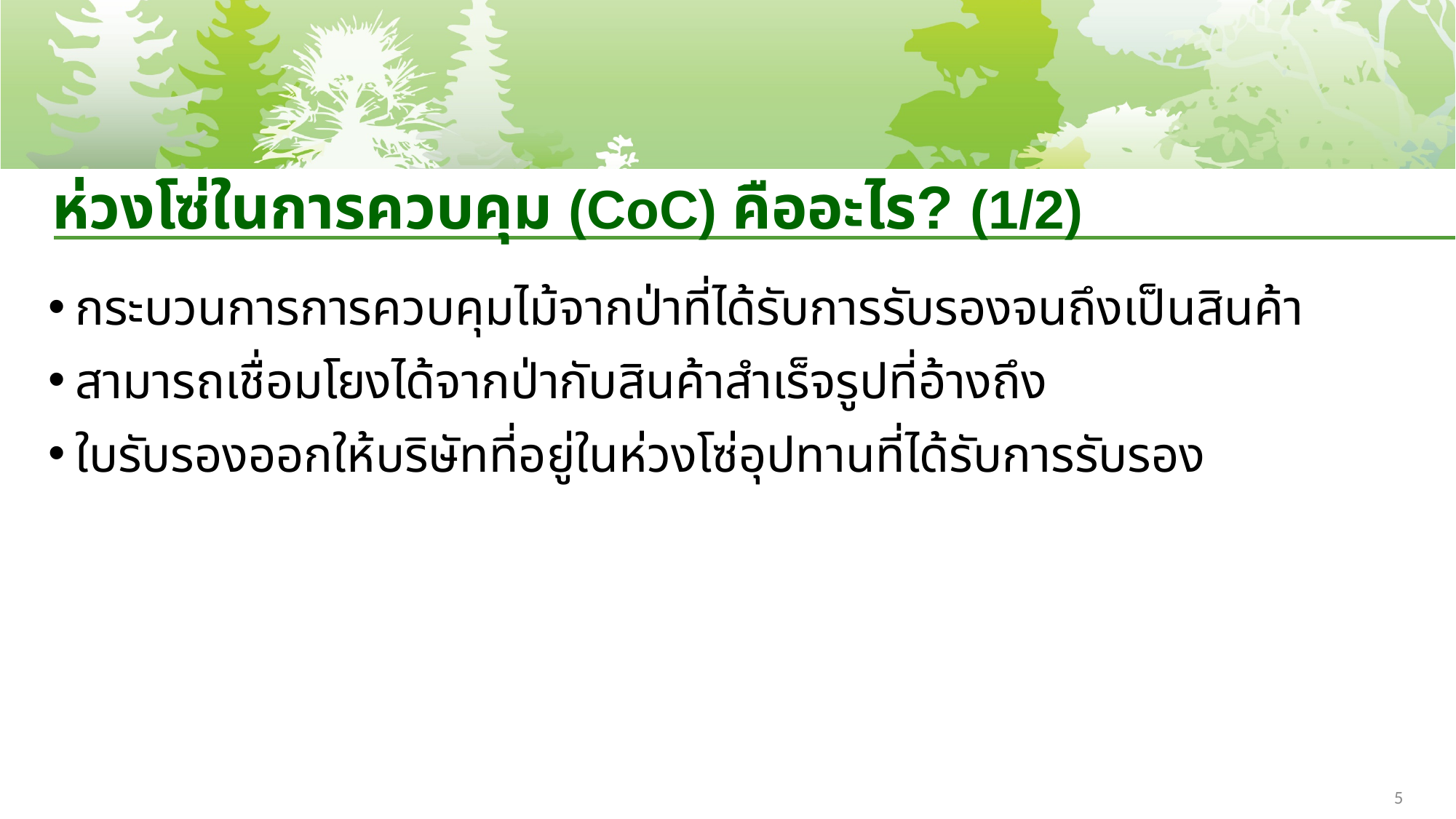

# ห่วงโซ่ในการควบคุม (CoC) คืออะไร? (1/2)
กระบวนการการควบคุมไม้จากป่าที่ได้รับการรับรองจนถึงเป็นสินค้า
สามารถเชื่อมโยงได้จากป่ากับสินค้าสำเร็จรูปที่อ้างถึง
ใบรับรองออกให้บริษัทที่อยู่ในห่วงโซ่อุปทานที่ได้รับการรับรอง

5